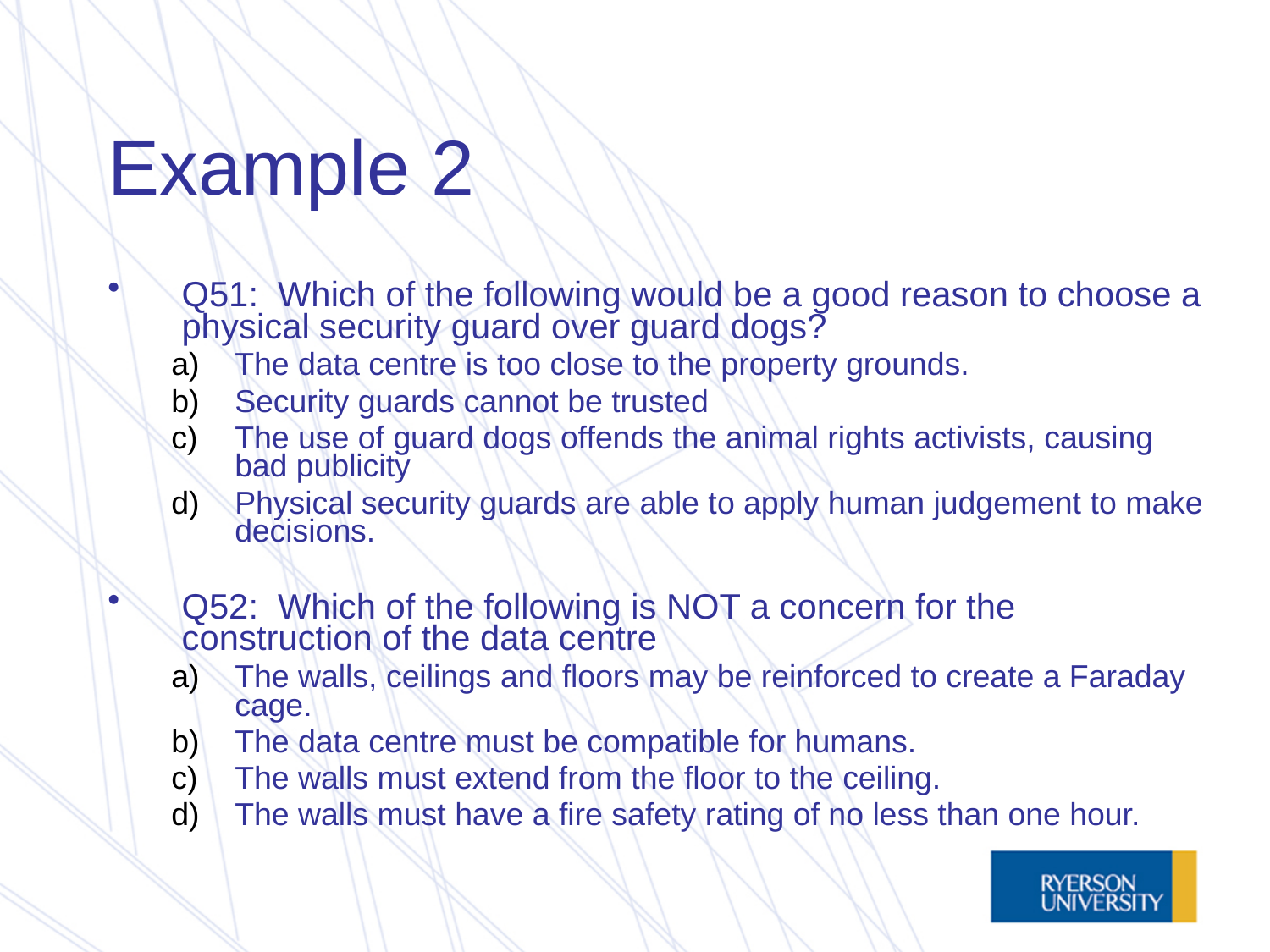

# Example 2
Q51:  Which of the following would be a good reason to choose a physical security guard over guard dogs?
The data centre is too close to the property grounds.
Security guards cannot be trusted
The use of guard dogs offends the animal rights activists, causing bad publicity
Physical security guards are able to apply human judgement to make decisions.

Q52:  Which of the following is NOT a concern for the construction of the data centre
The walls, ceilings and floors may be reinforced to create a Faraday cage.
The data centre must be compatible for humans.
The walls must extend from the floor to the ceiling.
The walls must have a fire safety rating of no less than one hour.